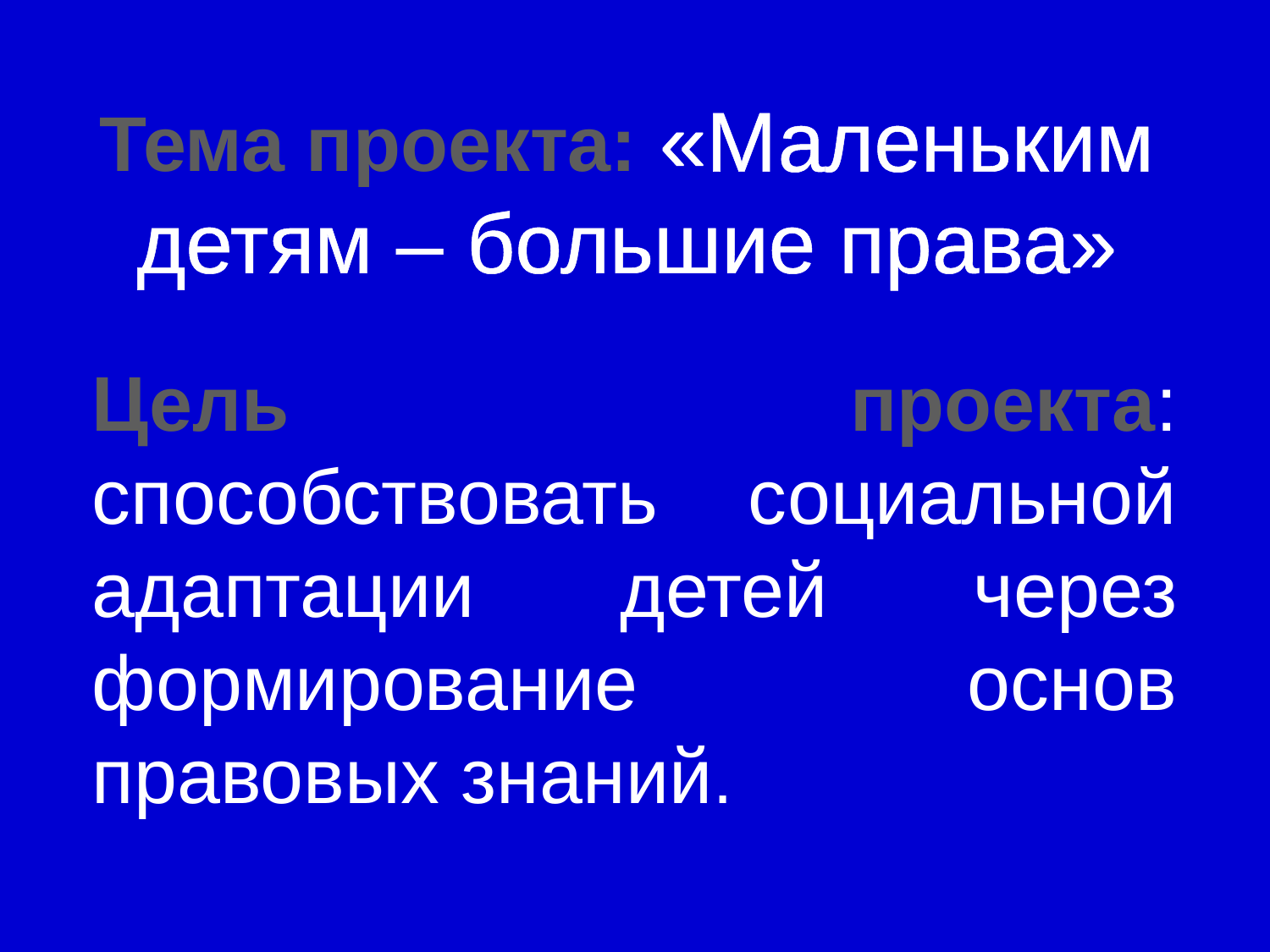

# Тема проекта: «Маленьким детям – большие права»
Цель проекта: способствовать социальной адаптации детей через формирование основ правовых знаний.